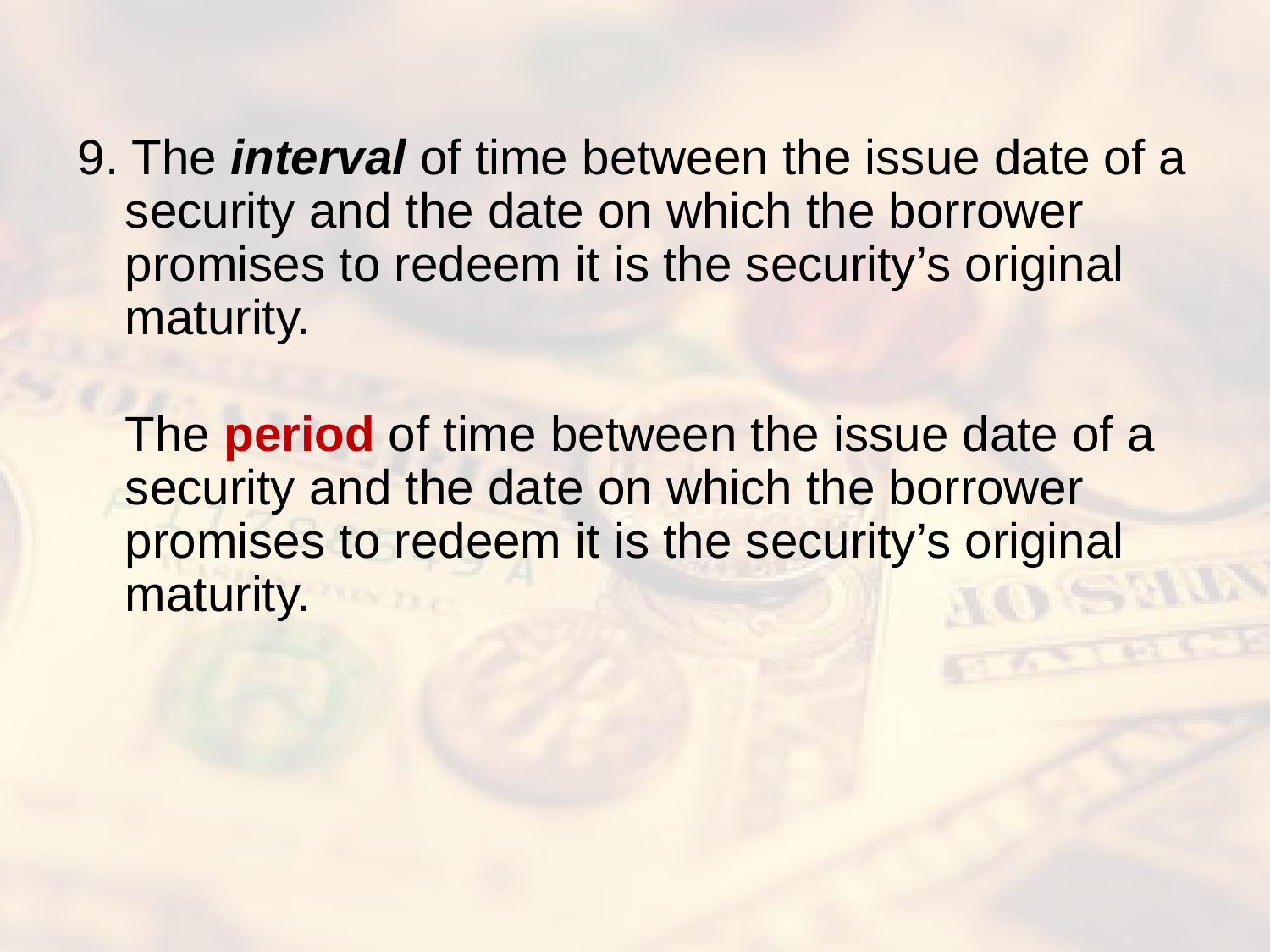

9. The interval of time between the issue date of a security and the date on which the borrower promises to redeem it is the security’s original maturity.
The period of time between the issue date of a security and the date on which the borrower promises to redeem it is the security’s original maturity.